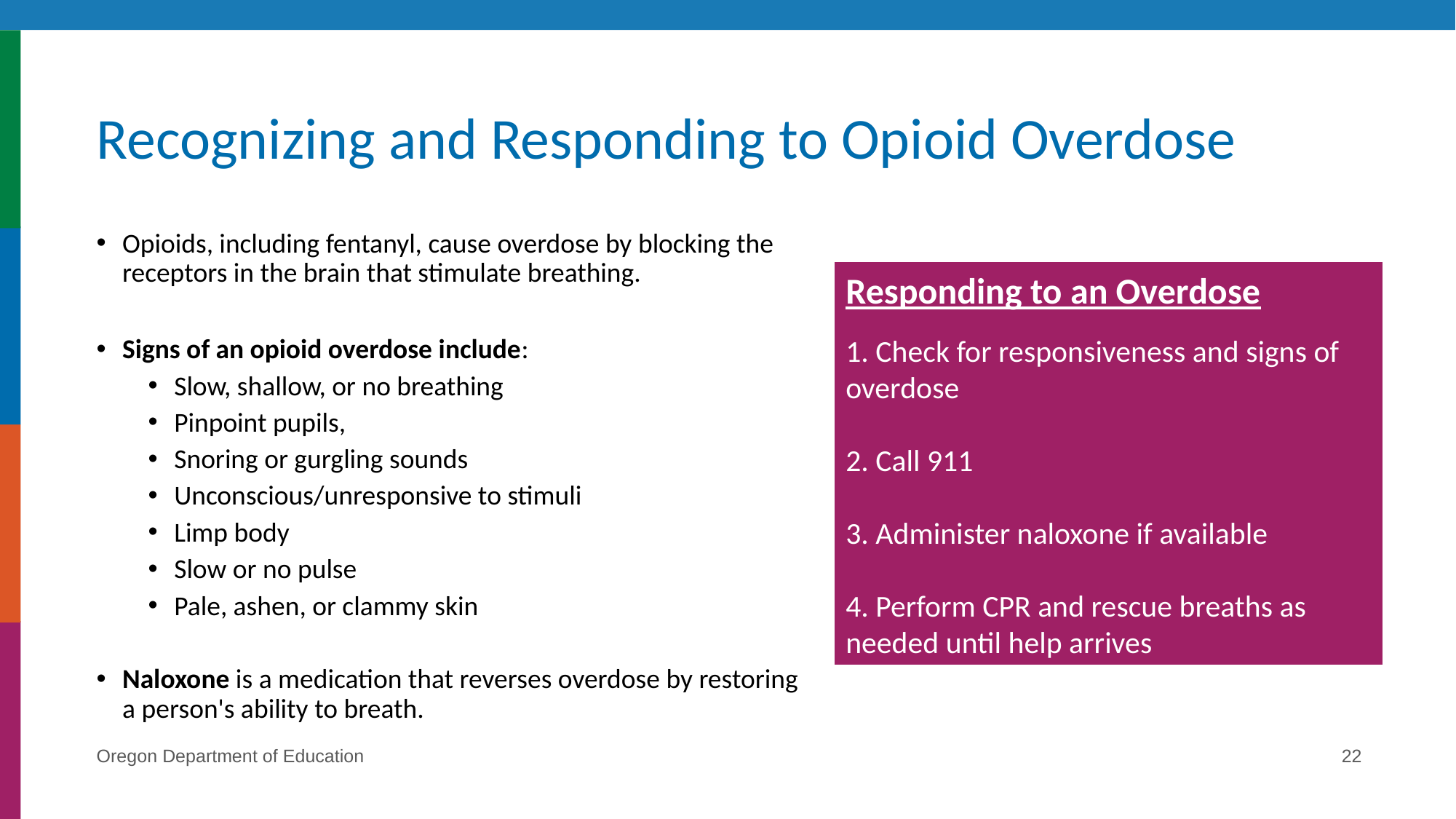

# Recognizing and Responding to Opioid Overdose
Opioids, including fentanyl, cause overdose by blocking the receptors in the brain that stimulate breathing.
Signs of an opioid overdose include:
Slow, shallow, or no breathing
Pinpoint pupils,
Snoring or gurgling sounds
Unconscious/unresponsive to stimuli
Limp body
Slow or no pulse
Pale, ashen, or clammy skin
Naloxone is a medication that reverses overdose by restoring a person's ability to breath.
Responding to an Overdose
1. Check for responsiveness and signs of overdose
2. Call 911
3. Administer naloxone if available
4. Perform CPR and rescue breaths as needed until help arrives
Oregon Department of Education
22